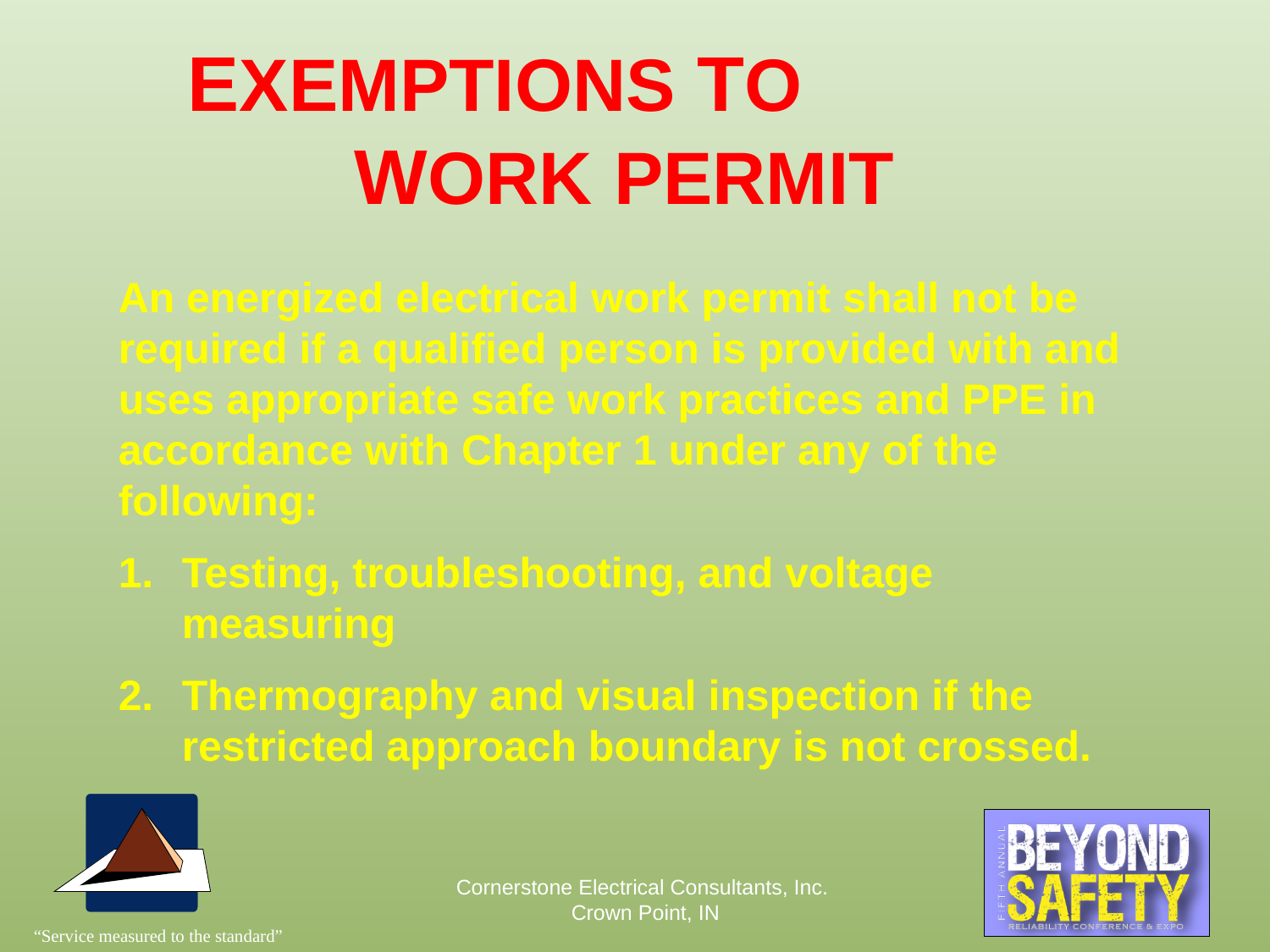

# EXEMPTIONS TO             WORK PERMIT
An energized electrical work permit shall not be required if a qualified person is provided with and uses appropriate safe work practices and PPE in accordance with Chapter 1 under any of the following:
Testing, troubleshooting, and voltage measuring
Thermography and visual inspection if the restricted approach boundary is not crossed.